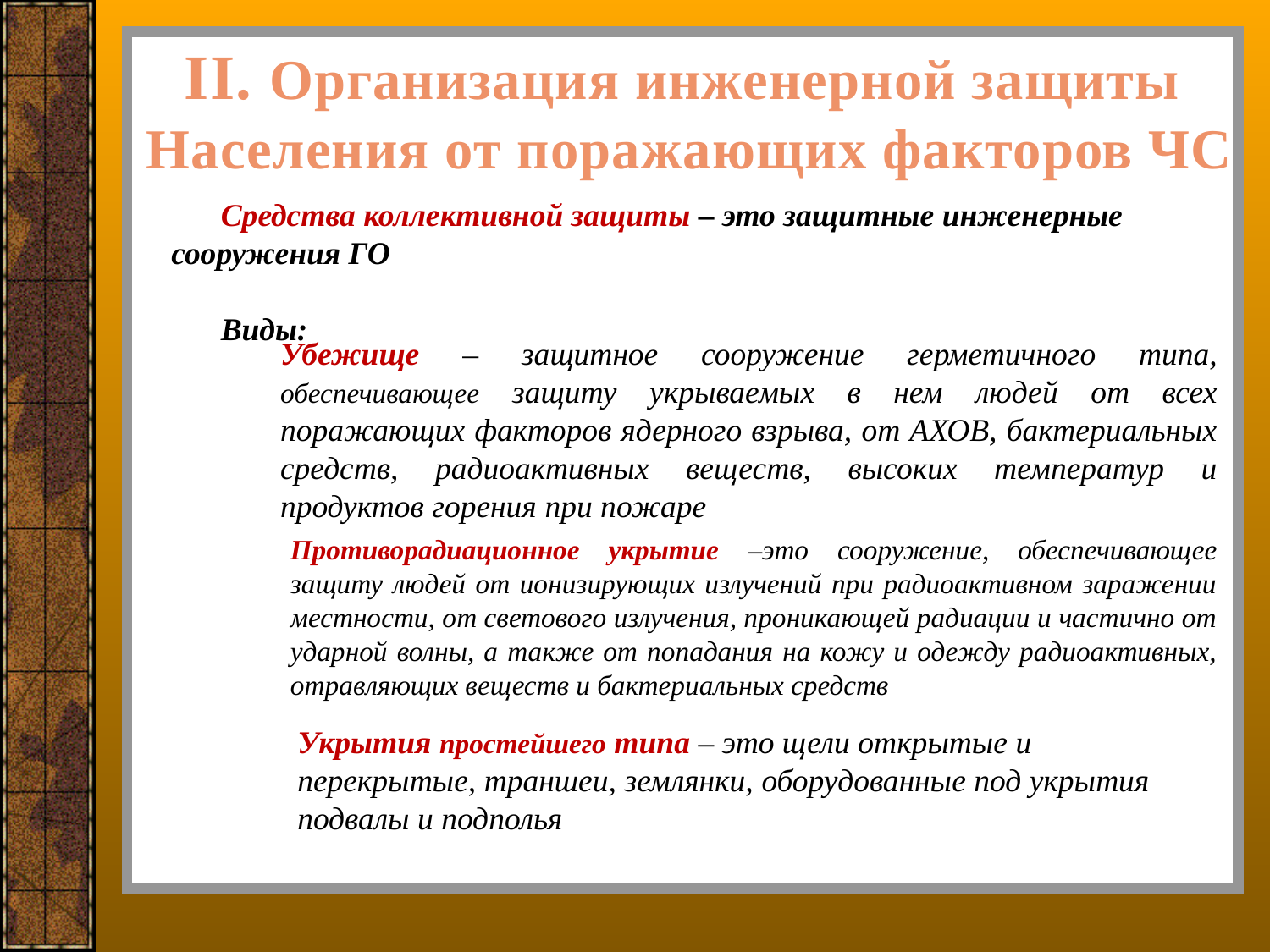

II. Организация инженерной защиты
Населения от поражающих факторов ЧС
Средства коллективной защиты – это защитные инженерные сооружения ГО

Виды:

Убежище – защитное сооружение герметичного типа, обеспечивающее защиту укрываемых в нем людей от всех поражающих факторов ядерного взрыва, от АХОВ, бактериальных средств, радиоактивных веществ, высоких температур и продуктов горения при пожаре
Противорадиационное укрытие –это сооружение, обеспечивающее защиту людей от ионизирующих излучений при радиоактивном заражении местности, от светового излучения, проникающей радиации и частично от ударной волны, а также от попадания на кожу и одежду радиоактивных, отравляющих веществ и бактериальных средств
Укрытия простейшего типа – это щели открытые и перекрытые, траншеи, землянки, оборудованные под укрытия подвалы и подполья